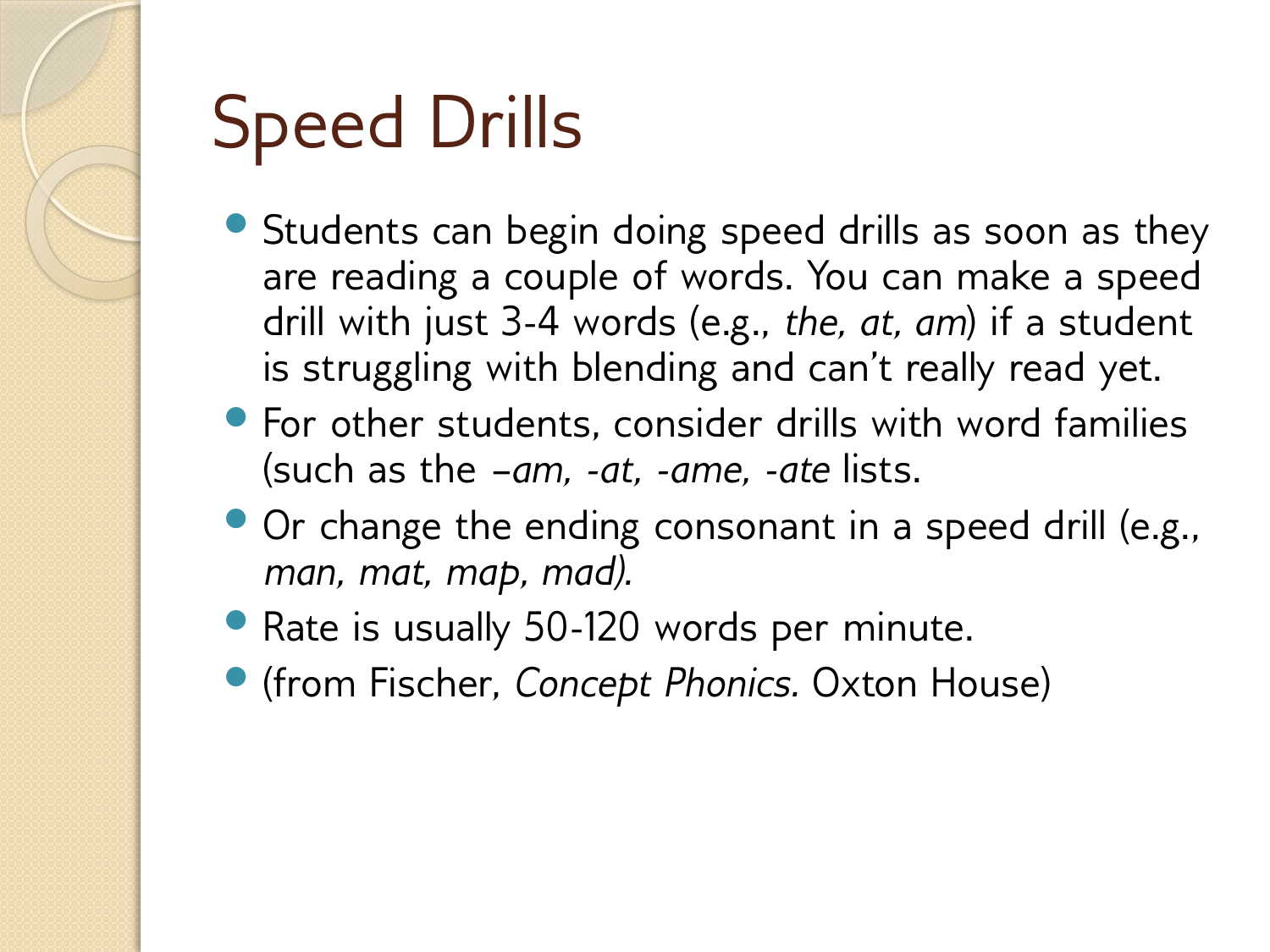

# Speed Drills
Students can begin doing speed drills as soon as they are reading a couple of words. You can make a speed drill with just 3-4 words (e.g., the, at, am) if a student is struggling with blending and can’t really read yet.
For other students, consider drills with word families (such as the –am, -at, -ame, -ate lists.
Or change the ending consonant in a speed drill (e.g., man, mat, map, mad).
Rate is usually 50-120 words per minute.
(from Fischer, Concept Phonics. Oxton House)